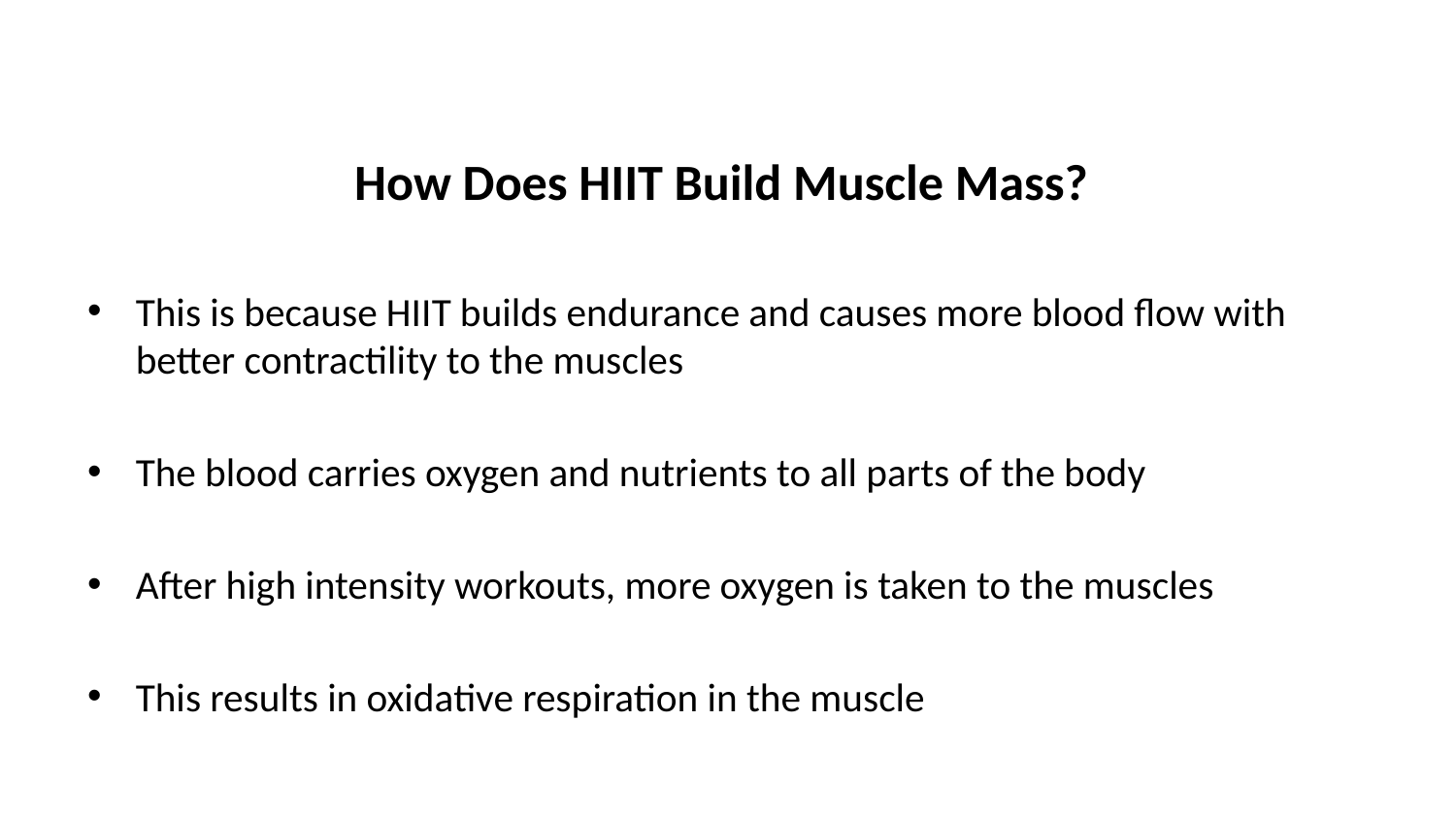

# How Does HIIT Build Muscle Mass?
This is because HIIT builds endurance and causes more blood flow with better contractility to the muscles

The blood carries oxygen and nutrients to all parts of the body

After high intensity workouts, more oxygen is taken to the muscles

This results in oxidative respiration in the muscle